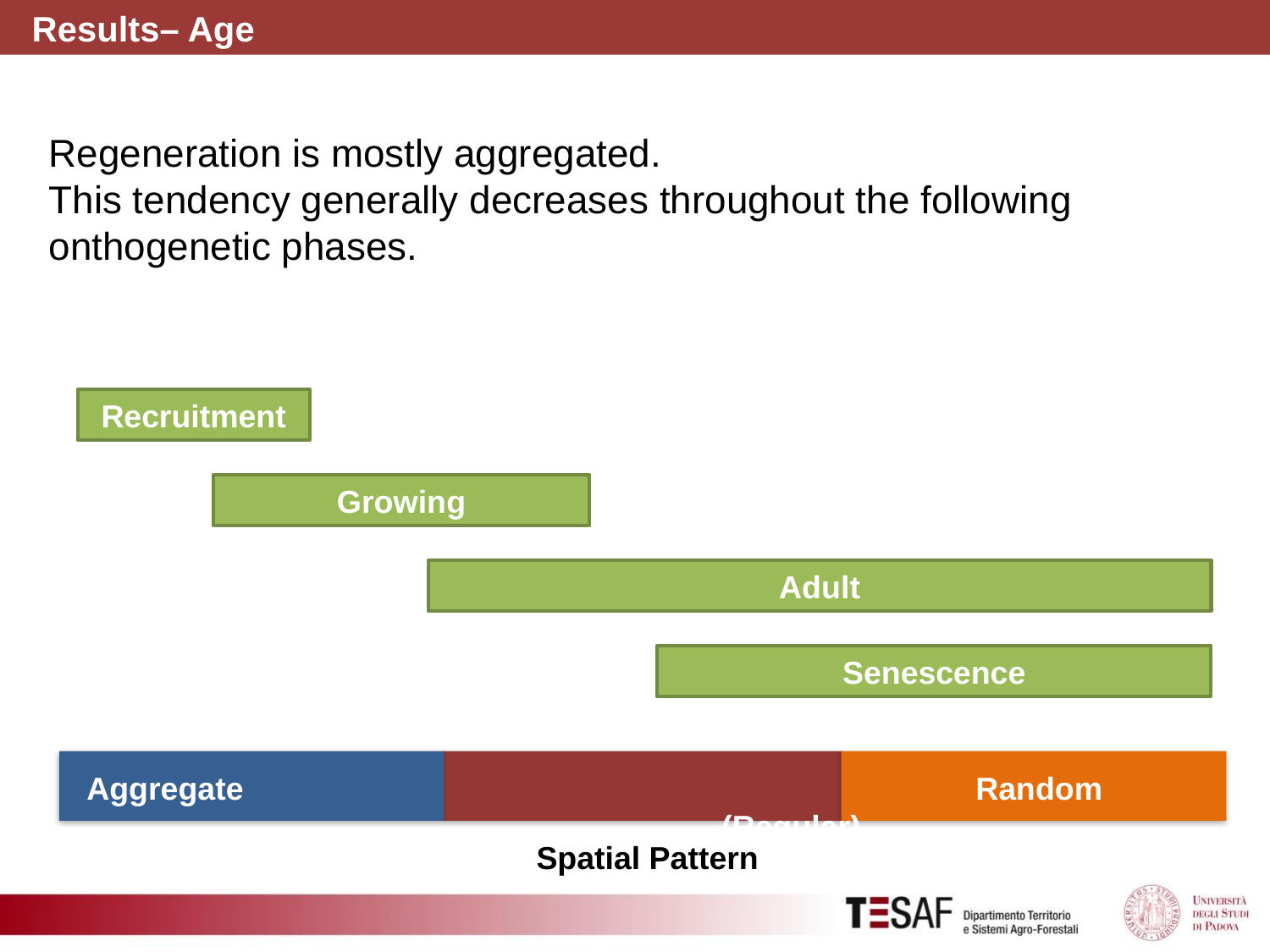

Results– Age
Regeneration is mostly aggregated.
This tendency generally decreases throughout the following onthogenetic phases.
Recruitment
Growing
Adult
Senescence

Aggregate						Random					(Regular)
Spatial Pattern